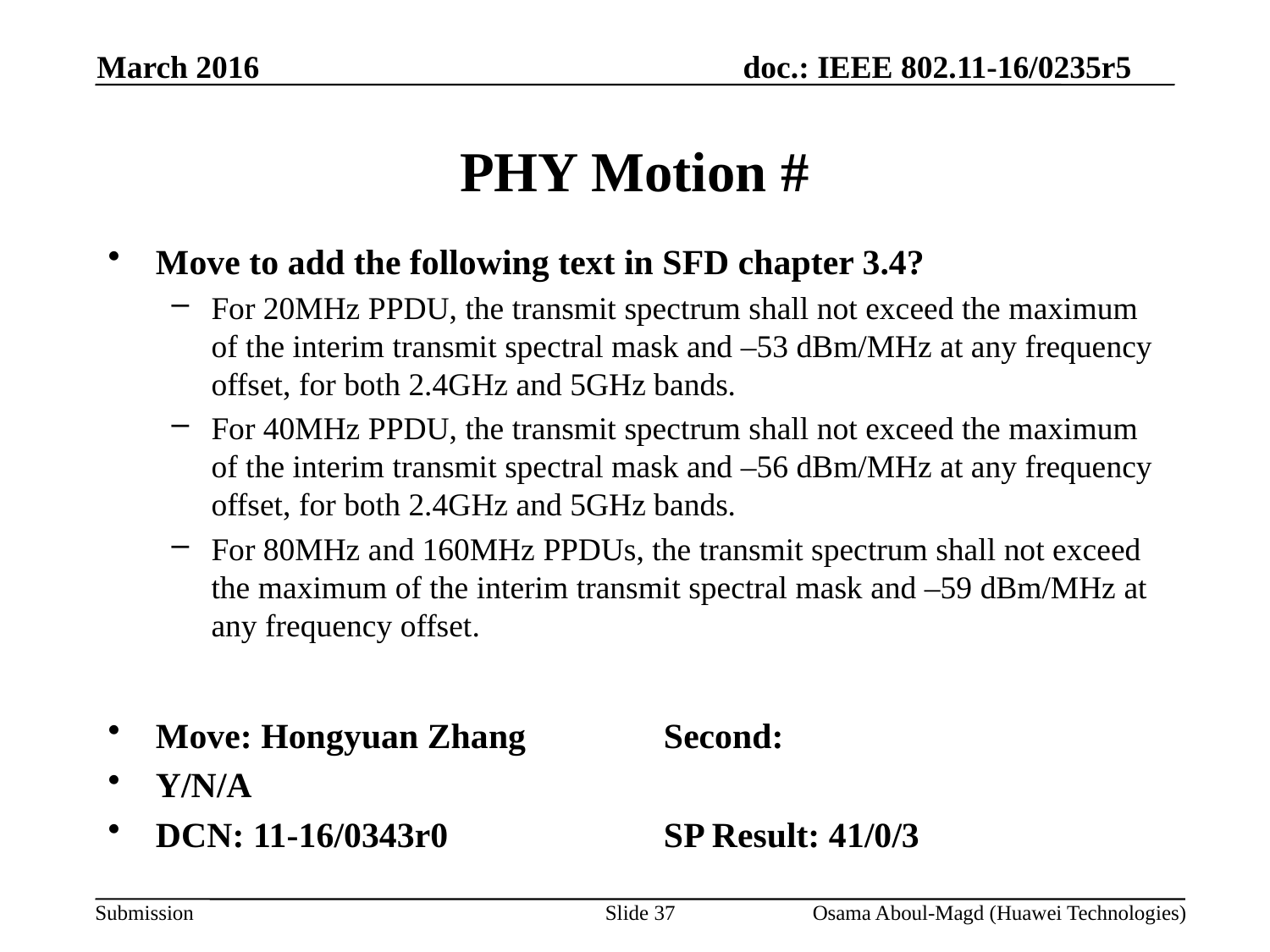

March 2016
# PHY Motion #
Move to add the following text in SFD chapter 3.4?
For 20MHz PPDU, the transmit spectrum shall not exceed the maximum of the interim transmit spectral mask and –53 dBm/MHz at any frequency offset, for both 2.4GHz and 5GHz bands.
For 40MHz PPDU, the transmit spectrum shall not exceed the maximum of the interim transmit spectral mask and –56 dBm/MHz at any frequency offset, for both 2.4GHz and 5GHz bands.
For 80MHz and 160MHz PPDUs, the transmit spectrum shall not exceed the maximum of the interim transmit spectral mask and –59 dBm/MHz at any frequency offset.

Move: Hongyuan Zhang		Second:
Y/N/A
DCN: 11-16/0343r0		SP Result: 41/0/3

Slide 37
Osama Aboul-Magd (Huawei Technologies)